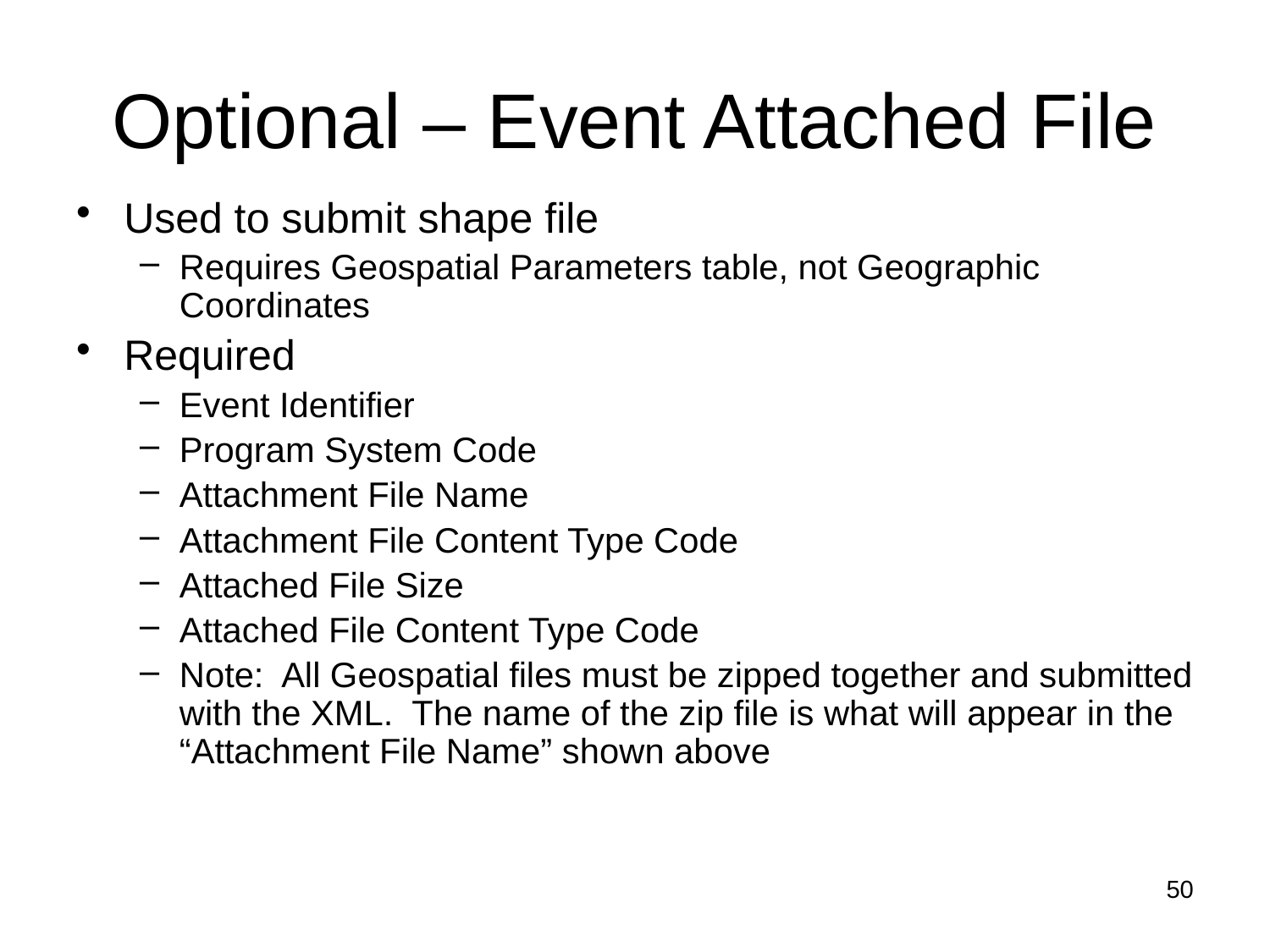

# Optional – Event Attached File
Used to submit shape file
Requires Geospatial Parameters table, not Geographic Coordinates
Required
Event Identifier
Program System Code
Attachment File Name
Attachment File Content Type Code
Attached File Size
Attached File Content Type Code
Note:  All Geospatial files must be zipped together and submitted with the XML.  The name of the zip file is what will appear in the “Attachment File Name” shown above

50